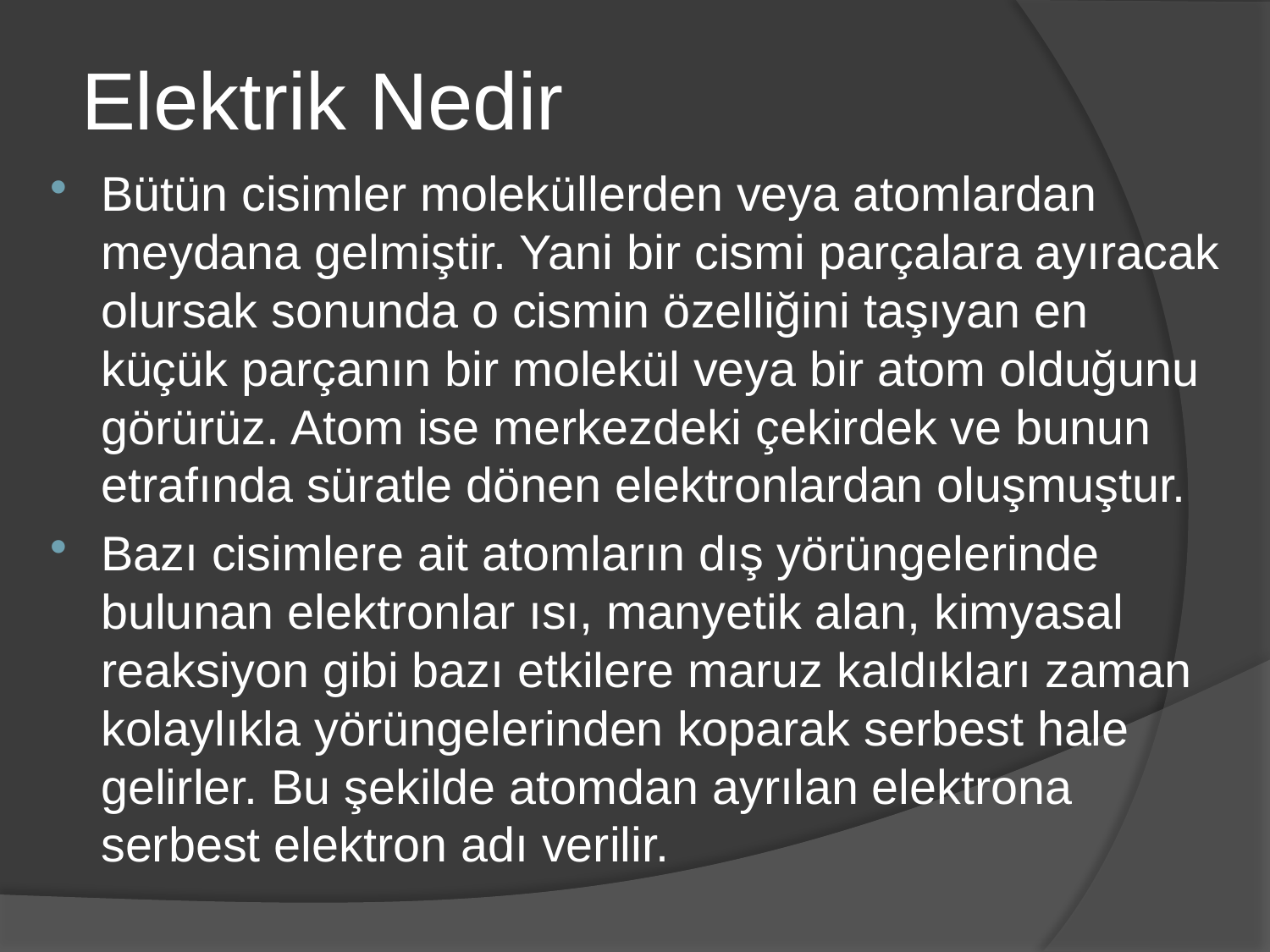

# Elektrik Nedir
Bütün cisimler moleküllerden veya atomlardan meydana gelmiştir. Yani bir cismi parçalara ayıracak olursak sonunda o cismin özelliğini taşıyan en küçük parçanın bir molekül veya bir atom olduğunu görürüz. Atom ise merkezdeki çekirdek ve bunun etrafında süratle dönen elektronlardan oluşmuştur.
Bazı cisimlere ait atomların dış yörüngelerinde bulunan elektronlar ısı, manyetik alan, kimyasal reaksiyon gibi bazı etkilere maruz kaldıkları zaman kolaylıkla yörüngelerinden koparak serbest hale gelirler. Bu şekilde atomdan ayrılan elektrona serbest elektron adı verilir.